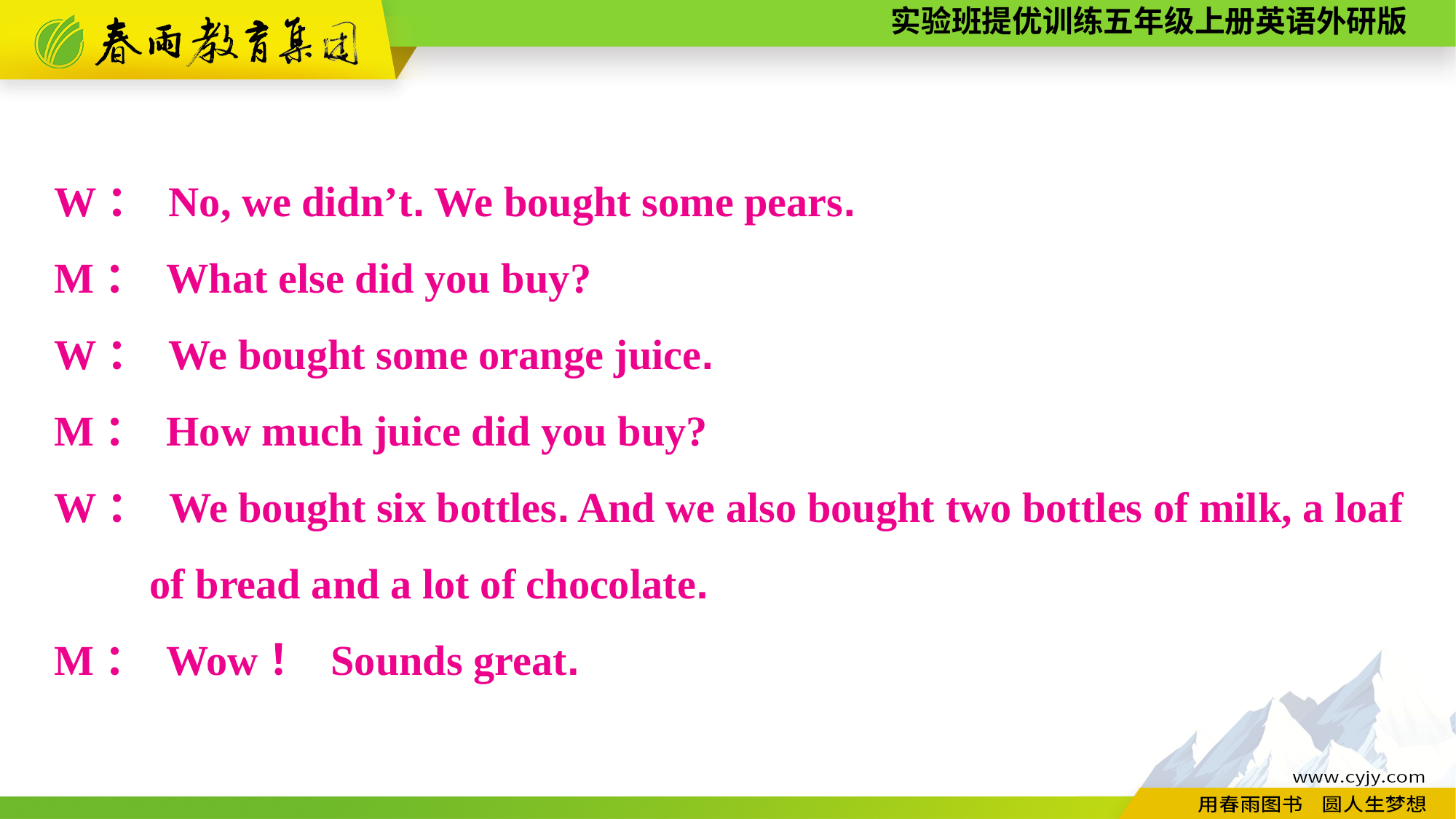

W： No, we didn’t. We bought some pears.
M： What else did you buy?
W： We bought some orange juice.
M： How much juice did you buy?
W： We bought six bottles. And we also bought two bottles of milk, a loaf of bread and a lot of chocolate.
M： Wow！ Sounds great.